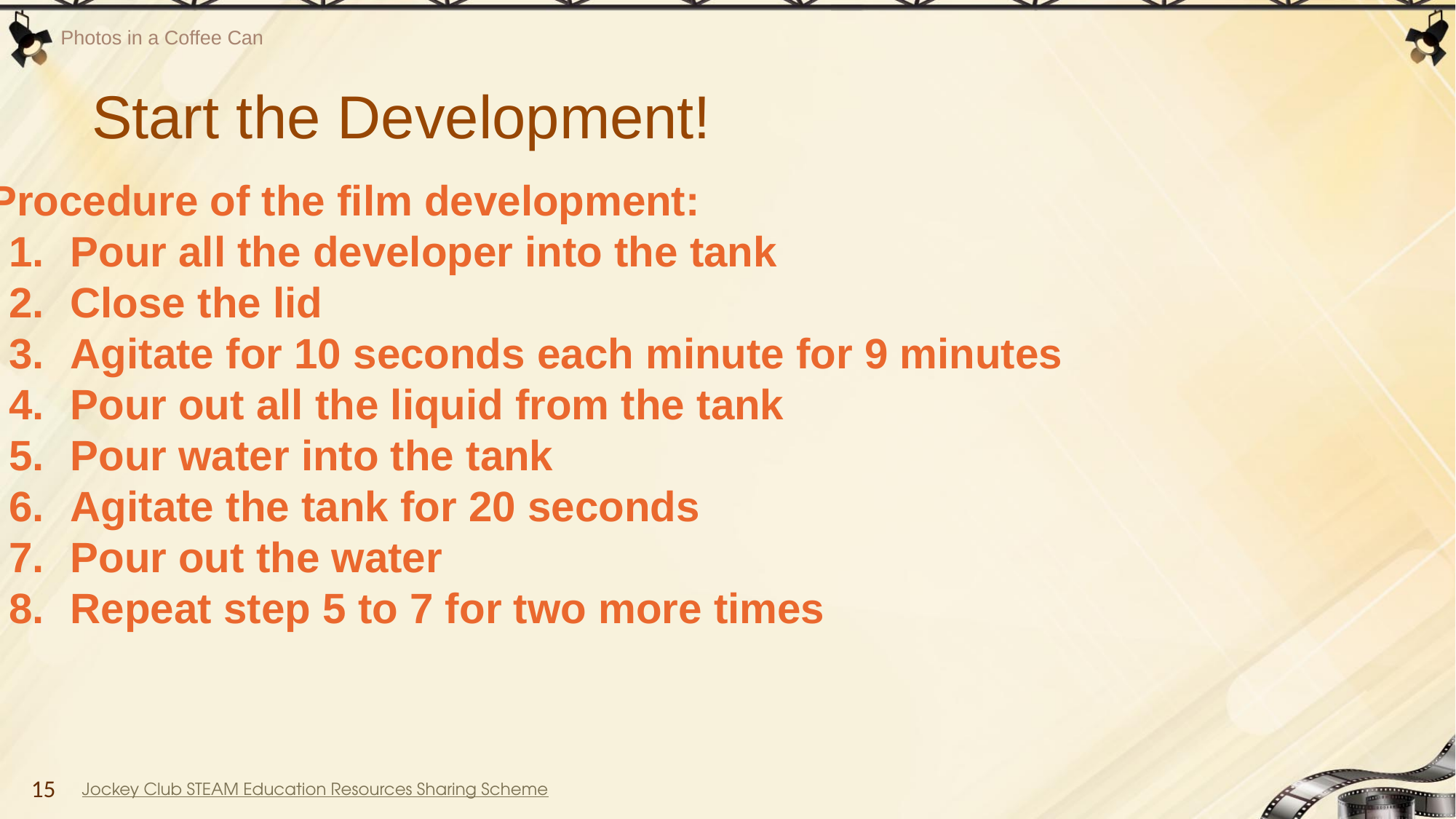

# Start the Development!
Procedure of the film development:
Pour all the developer into the tank
Close the lid
Agitate for 10 seconds each minute for 9 minutes
Pour out all the liquid from the tank
Pour water into the tank
Agitate the tank for 20 seconds
Pour out the water
Repeat step 5 to 7 for two more times